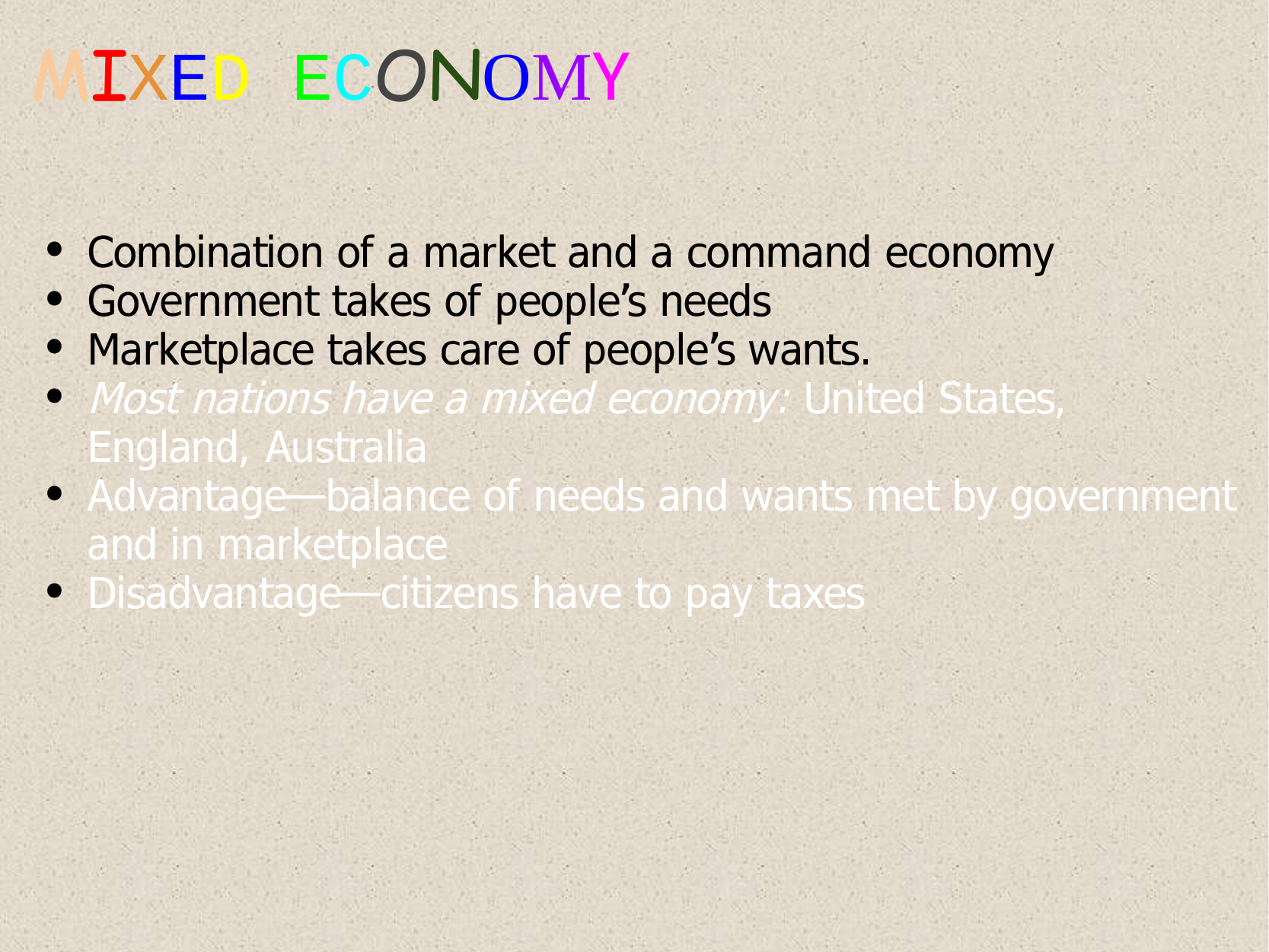

# MIXED ECONOMY
Combination of a market and a command economy
Government takes of people’s needs
Marketplace takes care of people’s wants.
Most nations have a mixed economy: United States, England, Australia
Advantage—balance of needs and wants met by government and in marketplace
Disadvantage—citizens have to pay taxes